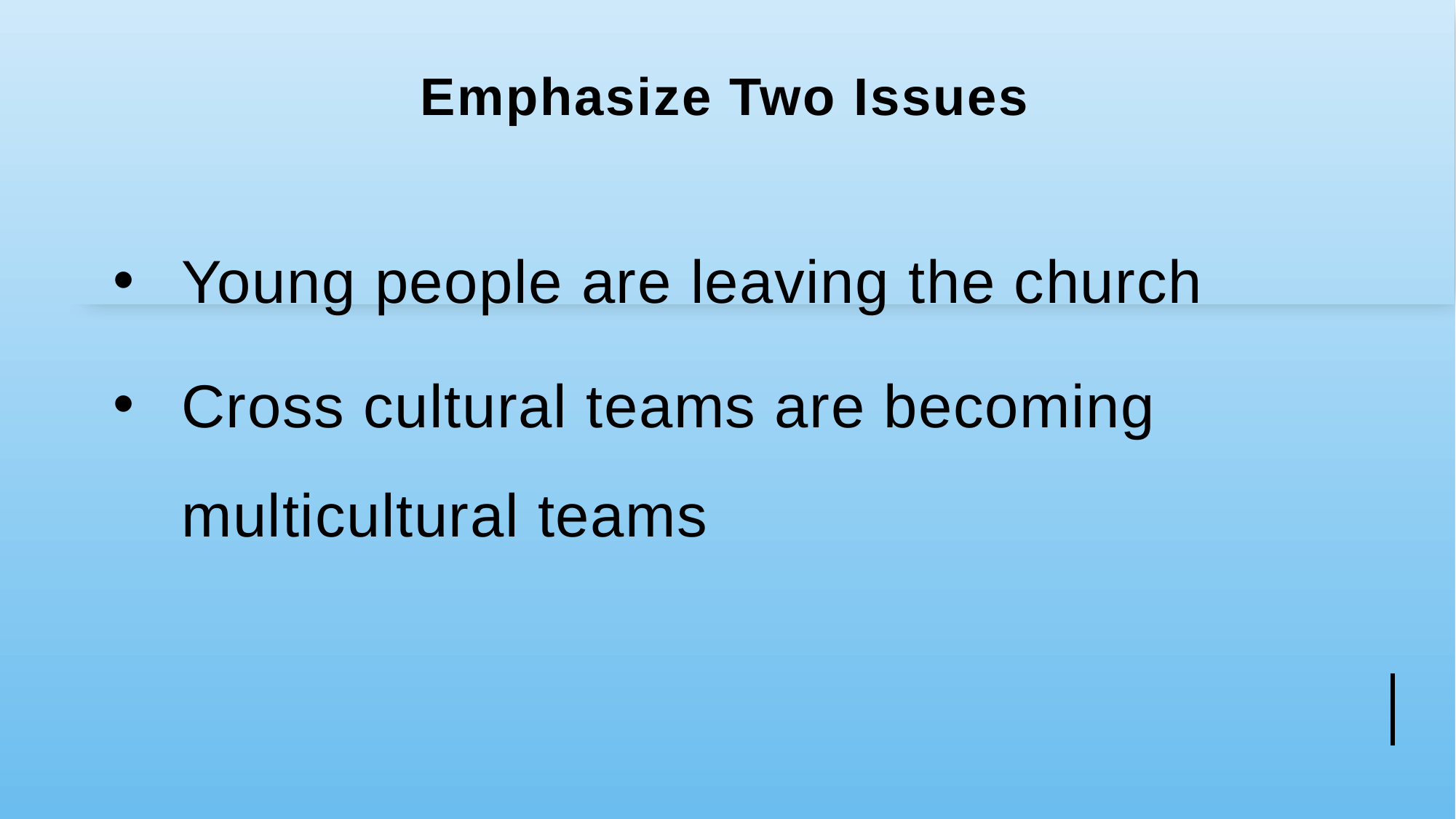

# Emphasize Two Issues
Young people are leaving the church
Cross cultural teams are becoming multicultural teams